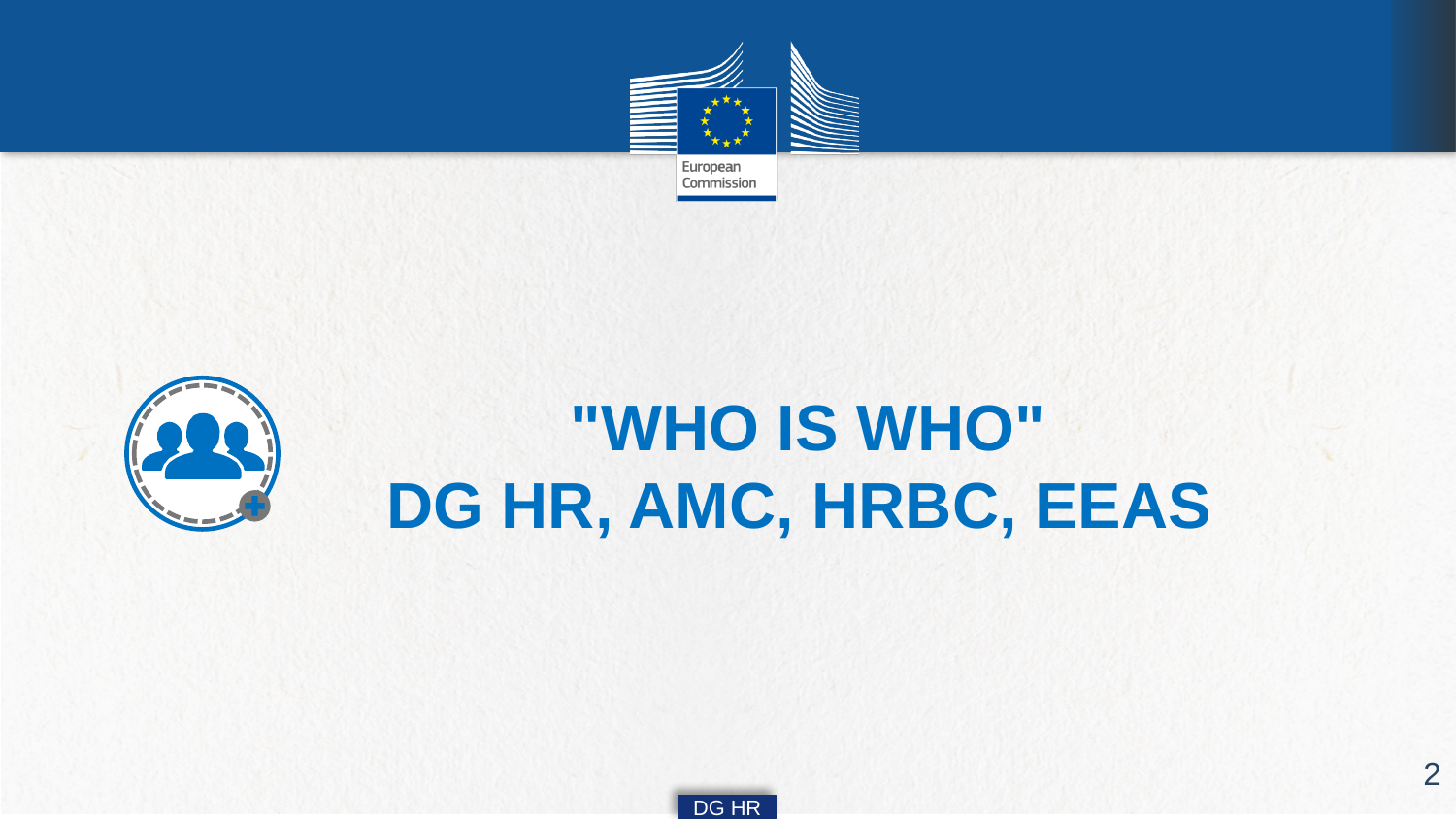

"WHO IS WHO"
DG HR, AMC, HRBC, EEAS
2